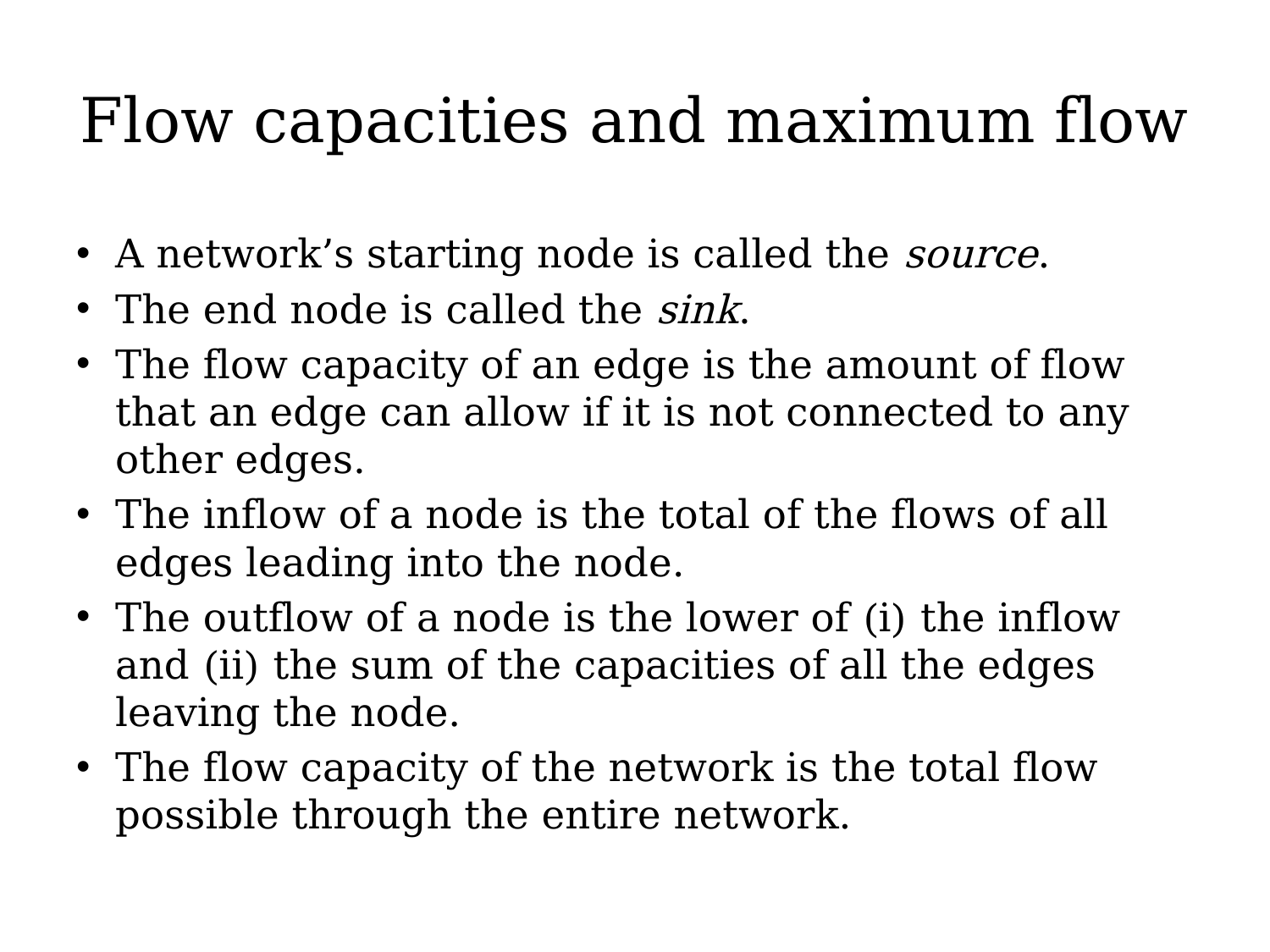

# Flow capacities and maximum flow
A network’s starting node is called the source.
The end node is called the sink.
The flow capacity of an edge is the amount of flow that an edge can allow if it is not connected to any other edges.
The inflow of a node is the total of the flows of all edges leading into the node.
The outflow of a node is the lower of (i) the inflow and (ii) the sum of the capacities of all the edges leaving the node.
The flow capacity of the network is the total flow possible through the entire network.